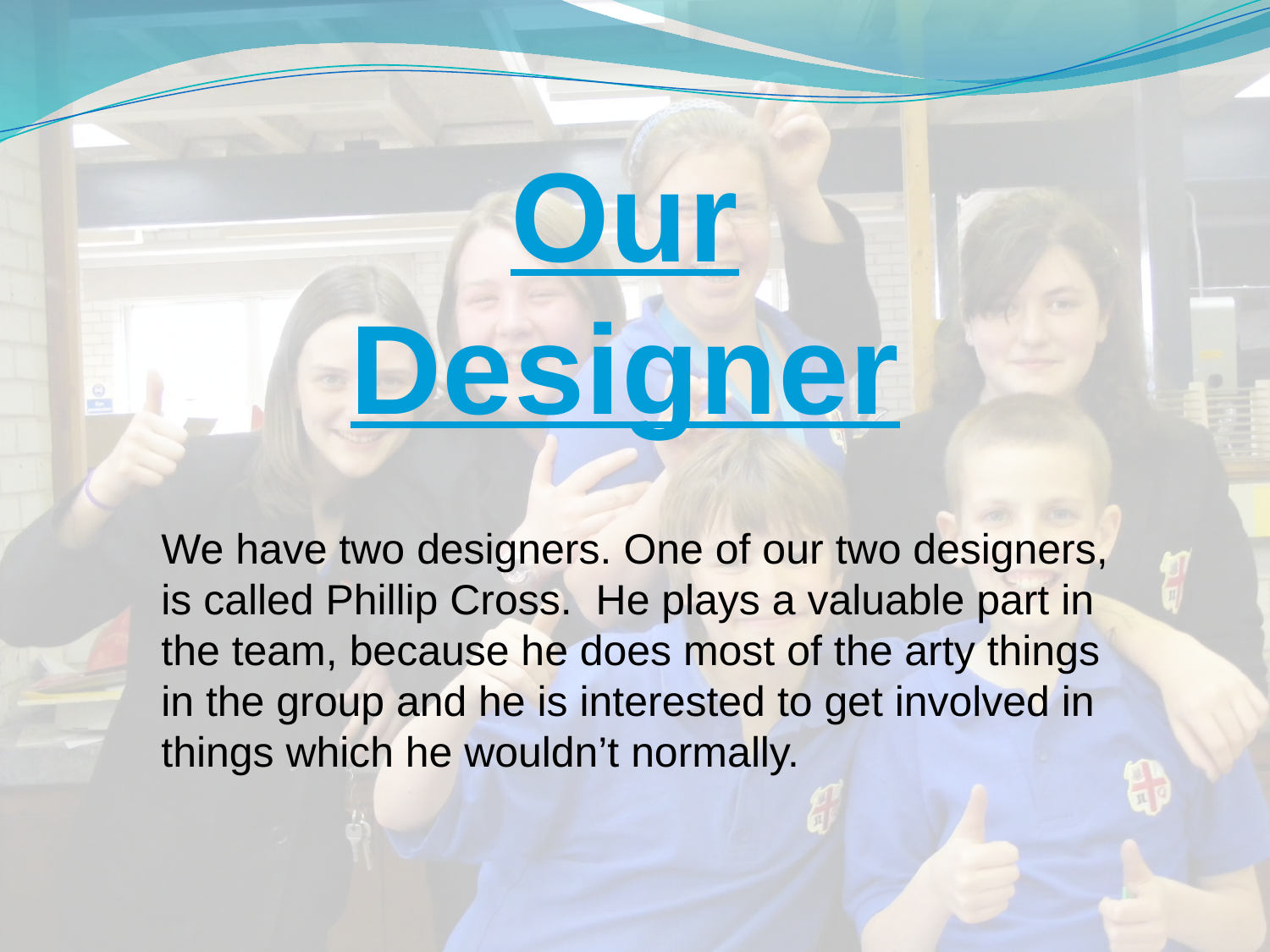

Our Designer
We have two designers. One of our two designers, is called Phillip Cross.  He plays a valuable part in the team, because he does most of the arty things in the group and he is interested to get involved in things which he wouldn’t normally.